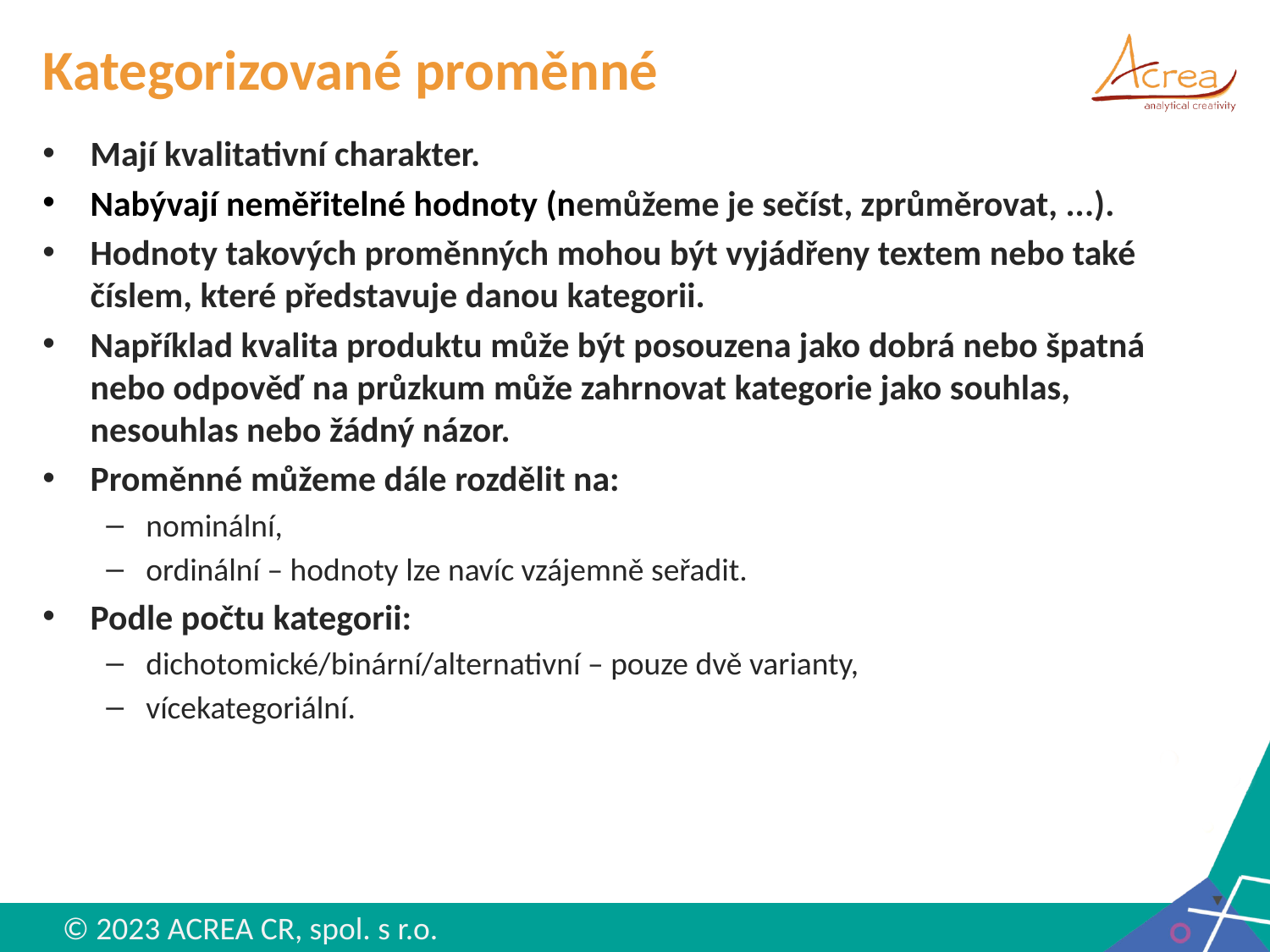

# Kategorizované proměnné
Mají kvalitativní charakter.
Nabývají neměřitelné hodnoty (nemůžeme je sečíst, zprůměrovat, ...).
Hodnoty takových proměnných mohou být vyjádřeny textem nebo také číslem, které představuje danou kategorii.
Například kvalita produktu může být posouzena jako dobrá nebo špatná nebo odpověď na průzkum může zahrnovat kategorie jako souhlas, nesouhlas nebo žádný názor.
Proměnné můžeme dále rozdělit na:
nominální,
ordinální – hodnoty lze navíc vzájemně seřadit.
Podle počtu kategorii:
dichotomické/binární/alternativní – pouze dvě varianty,
vícekategoriální.